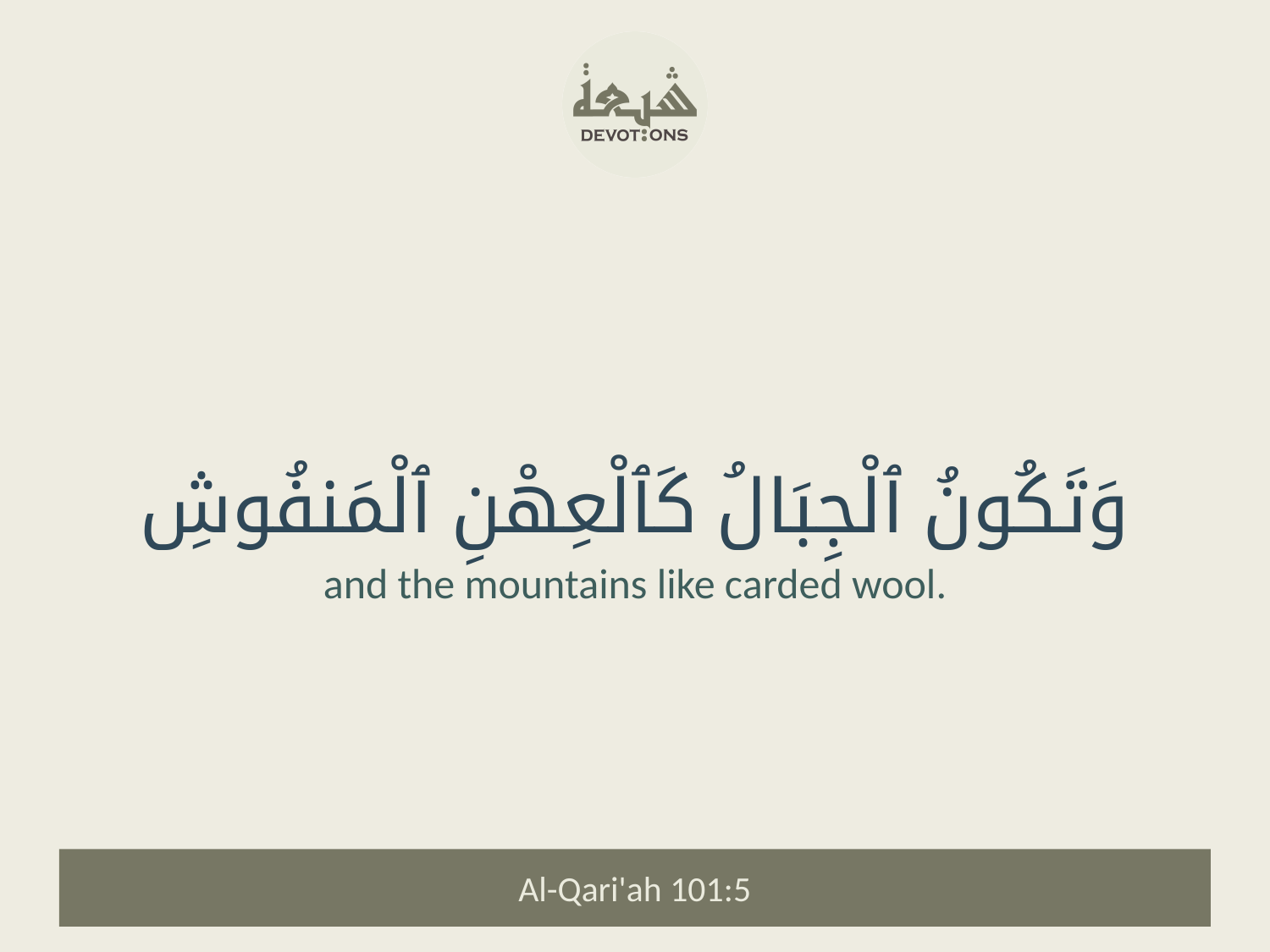

وَتَكُونُ ٱلْجِبَالُ كَٱلْعِهْنِ ٱلْمَنفُوشِ
and the mountains like carded wool.
Al-Qari'ah 101:5